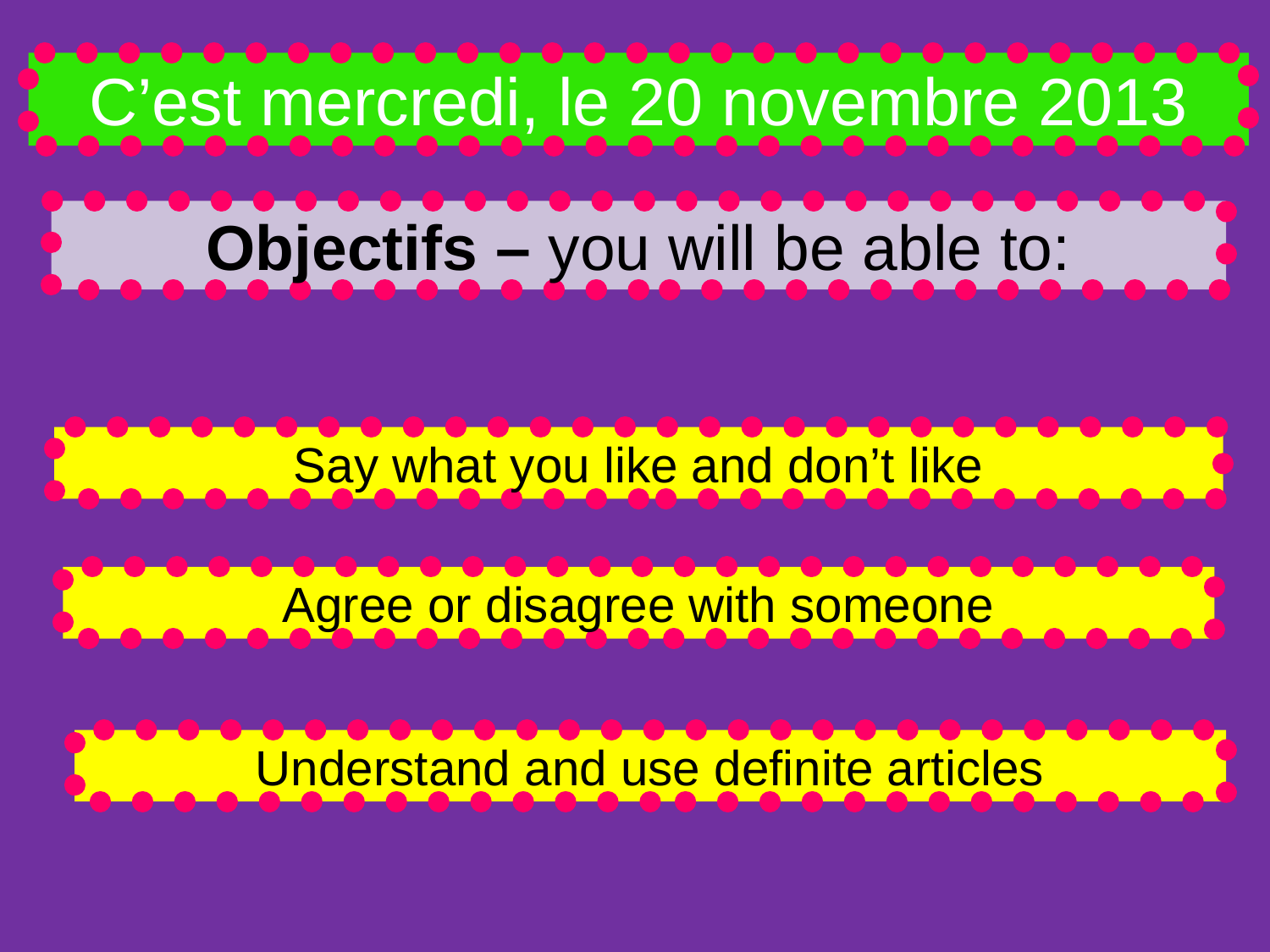

C’est mercredi, le 20 novembre 2013
Objectifs – you will be able to:
Say what you like and don’t like
Agree or disagree with someone
Understand and use definite articles